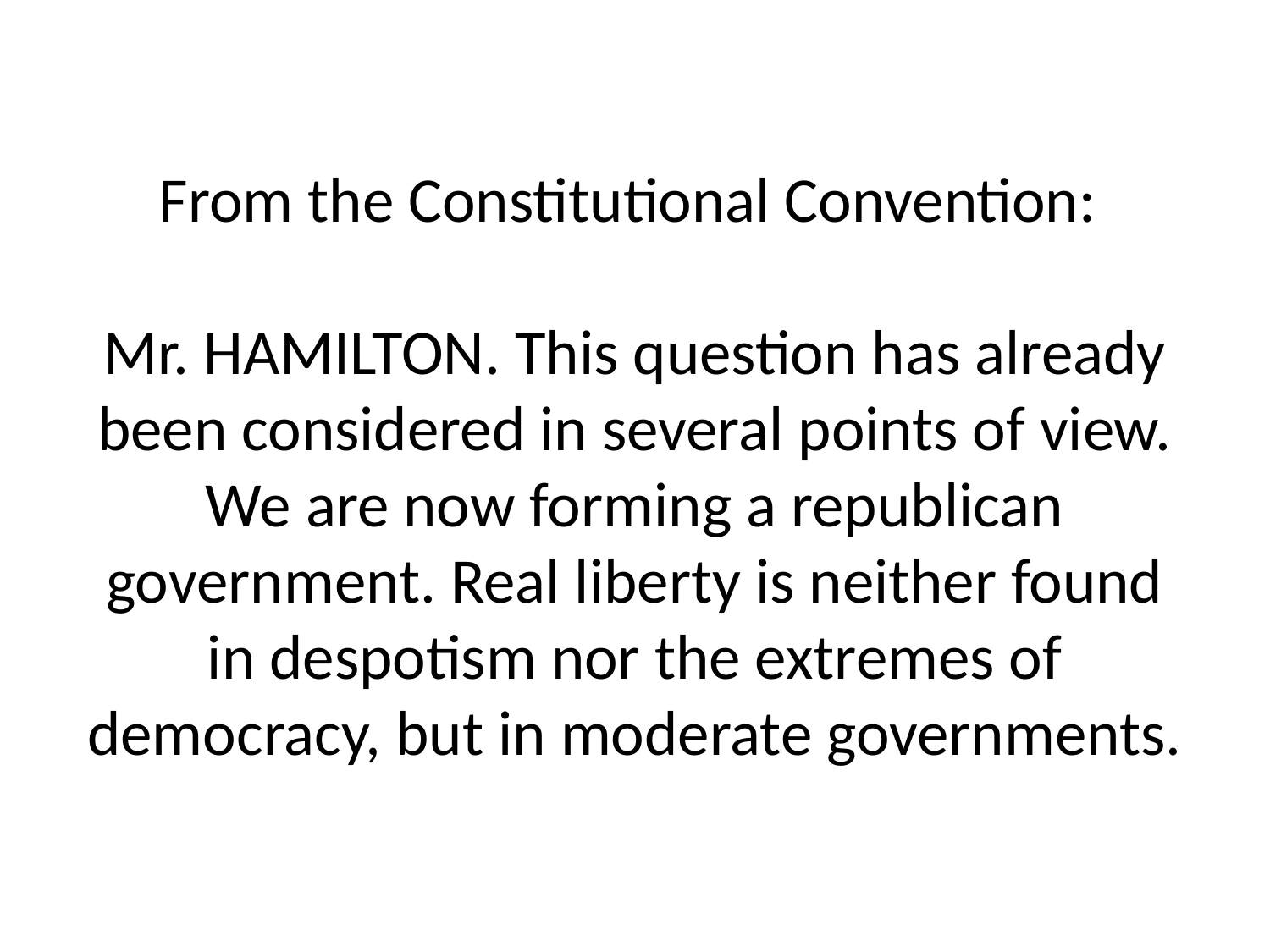

# From the Constitutional Convention: Mr. HAMILTON. This question has already been considered in several points of view. We are now forming a republican government. Real liberty is neither found in despotism nor the extremes of democracy, but in moderate governments.